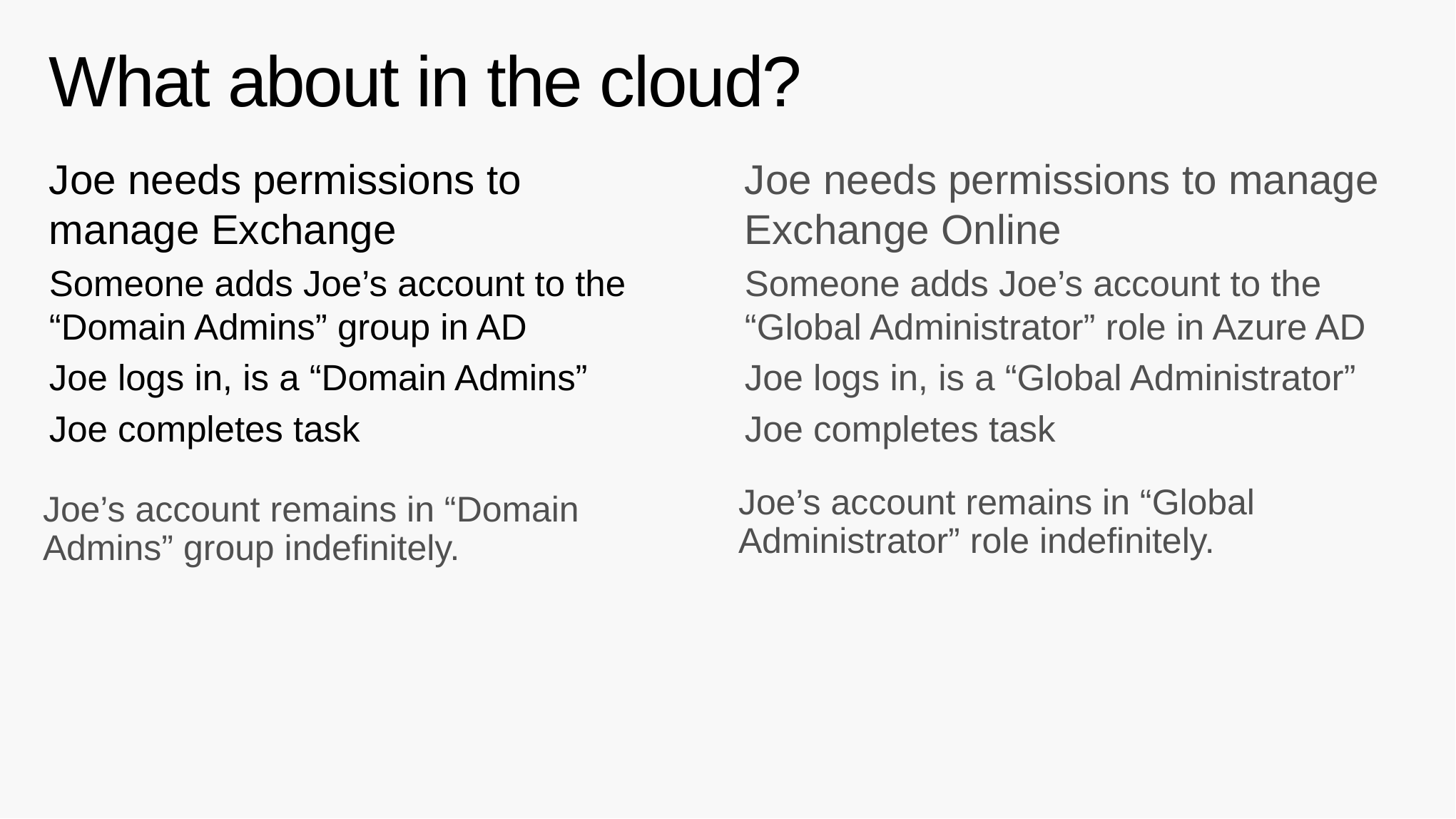

# What about in the cloud?
Joe needs permissions to manage Exchange
Someone adds Joe’s account to the “Domain Admins” group in AD
Joe logs in, is a “Domain Admins”
Joe completes task

Joe needs permissions to manage Exchange Online
Someone adds Joe’s account to the
“Global Administrator” role in Azure AD
Joe logs in, is a “Global Administrator”
Joe completes task
Joe’s account remains in “Global Administrator” role indefinitely.
Joe’s account remains in “Domain Admins” group indefinitely.